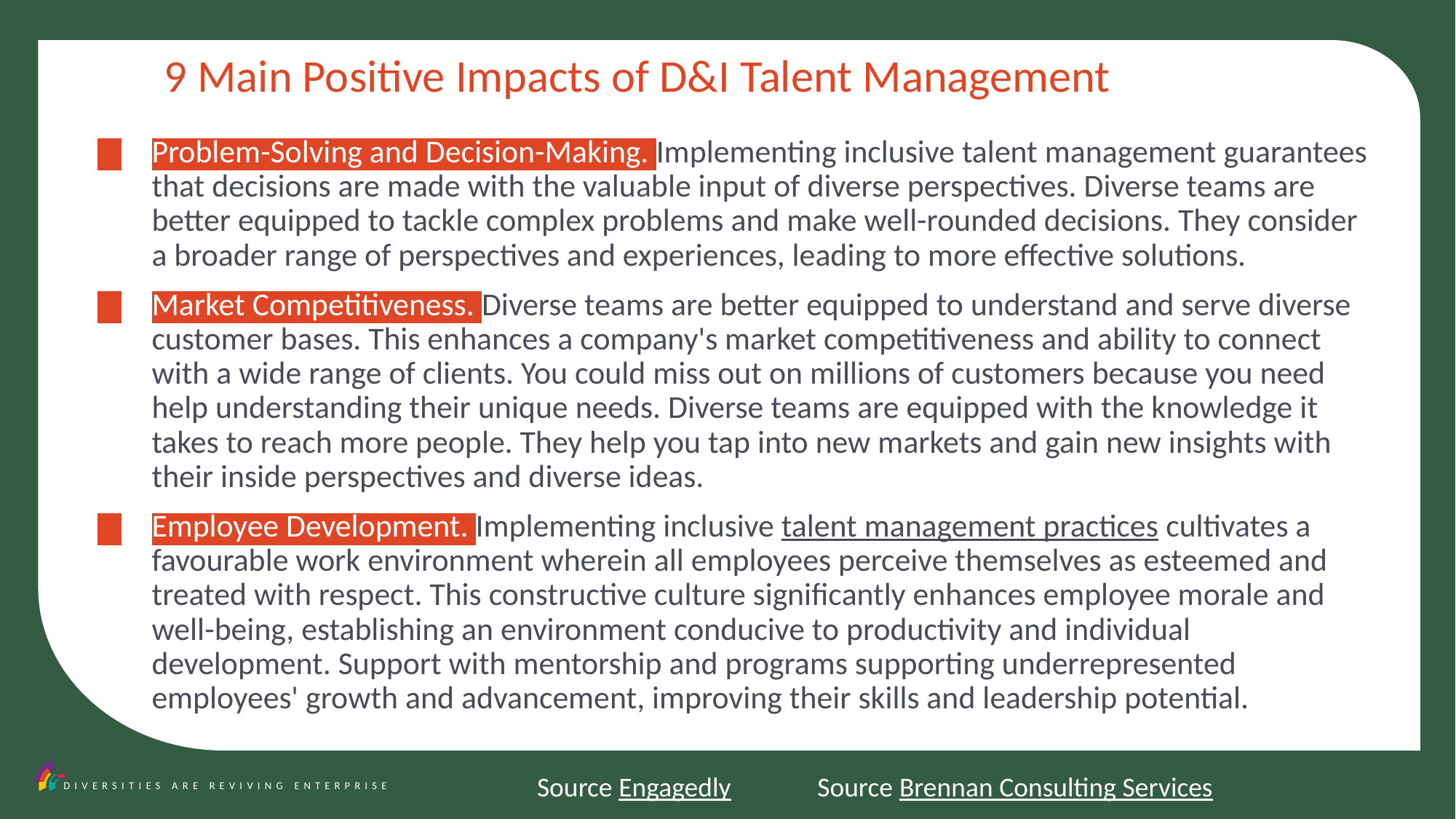

9 Main Positive Impacts of D&I Talent Management
Problem-Solving and Decision-Making. Implementing inclusive talent management guarantees that decisions are made with the valuable input of diverse perspectives. Diverse teams are better equipped to tackle complex problems and make well-rounded decisions. They consider a broader range of perspectives and experiences, leading to more effective solutions.
Market Competitiveness. Diverse teams are better equipped to understand and serve diverse customer bases. This enhances a company's market competitiveness and ability to connect with a wide range of clients. You could miss out on millions of customers because you need help understanding their unique needs. Diverse teams are equipped with the knowledge it takes to reach more people. They help you tap into new markets and gain new insights with their inside perspectives and diverse ideas.
Employee Development. Implementing inclusive talent management practices cultivates a favourable work environment wherein all employees perceive themselves as esteemed and treated with respect. This constructive culture significantly enhances employee morale and well-being, establishing an environment conducive to productivity and individual development. Support with mentorship and programs supporting underrepresented employees' growth and advancement, improving their skills and leadership potential.

Source Engagedly              Source Brennan Consulting Services